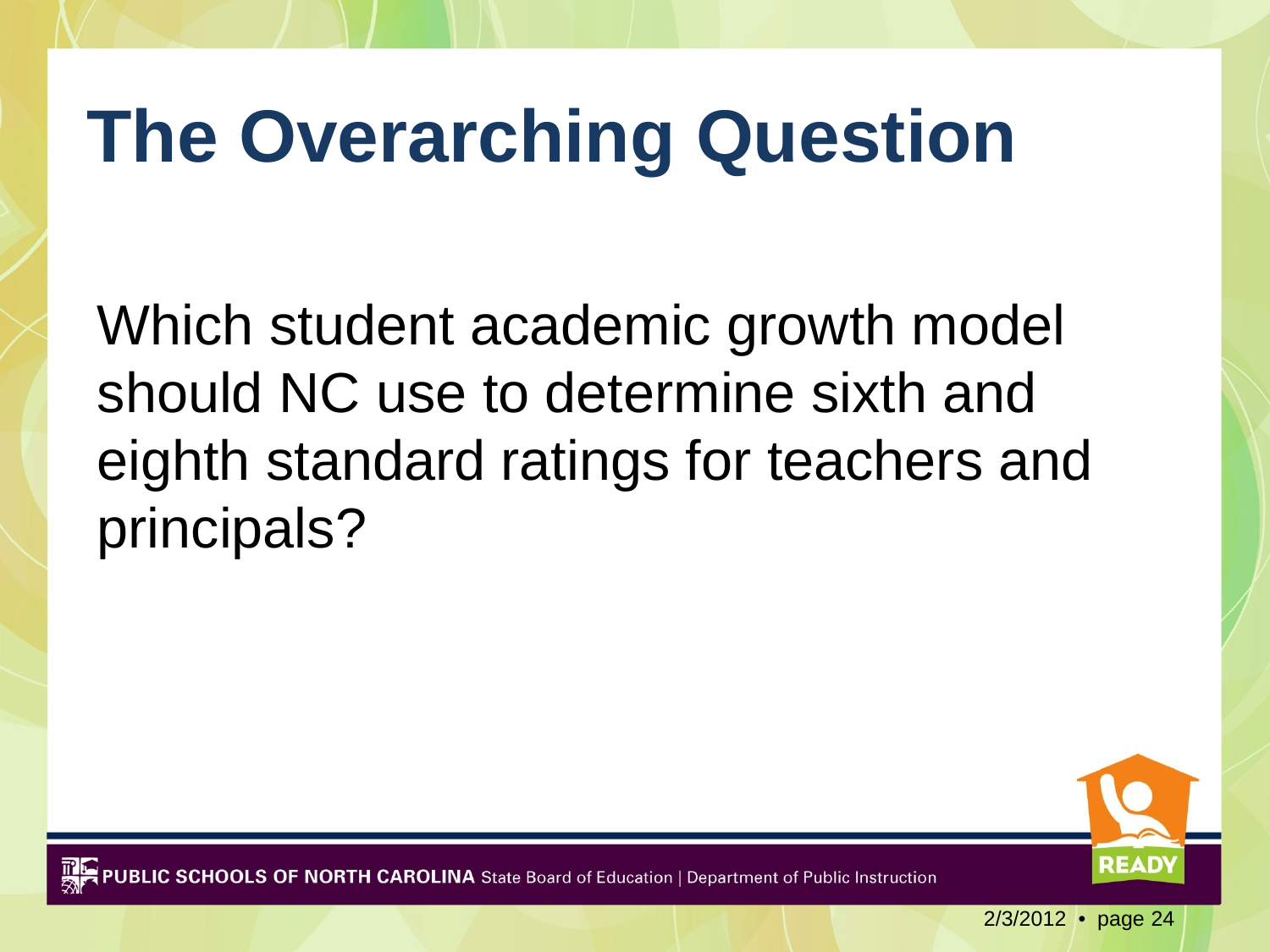

# The Overarching Question

Which student academic growth model should NC use to determine sixth and eighth standard ratings for teachers and principals?

2/3/2012  •  page 24